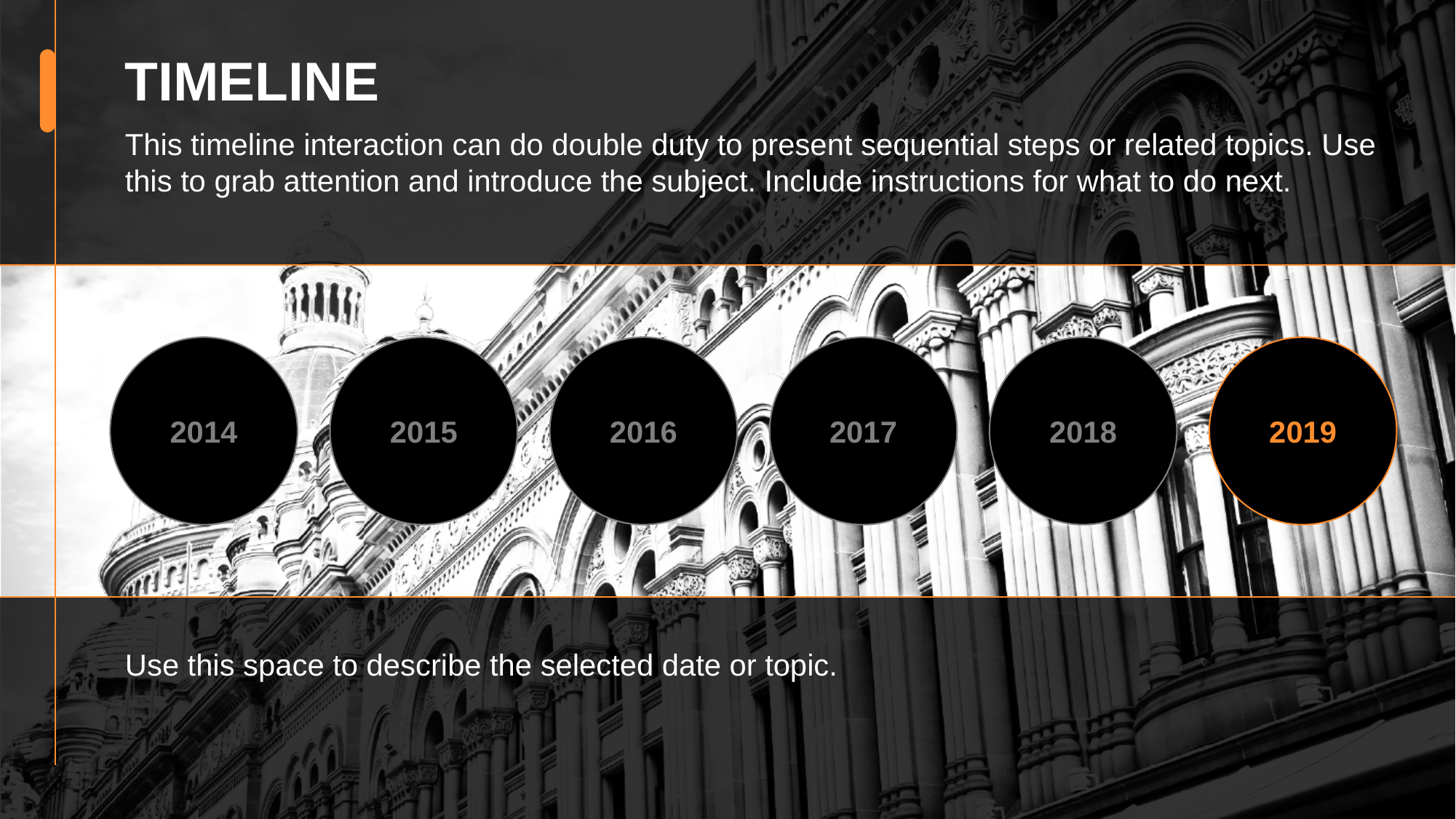

TIMELINE

This timeline interaction can do double duty to present sequential steps or related topics. Use this to grab attention and introduce the subject. Include instructions for what to do next.
2014
2015
2016
2017
2018
2019

Use this space to describe the selected date or topic.